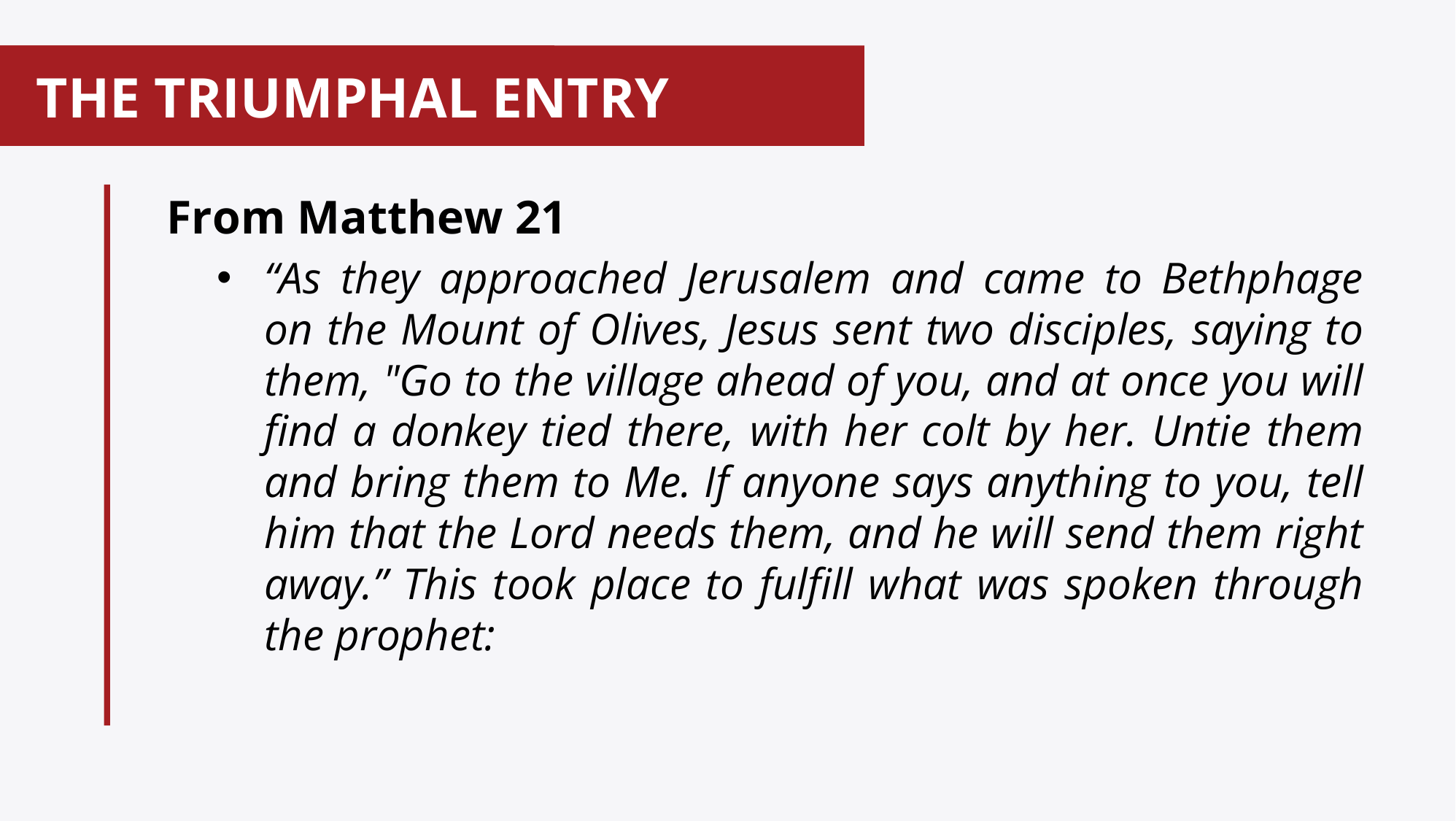

# THE TRIUMPHAL ENTRY
 From Matthew 21
“As they approached Jerusalem and came to Bethphage on the Mount of Olives, Jesus sent two disciples, saying to them, "Go to the village ahead of you, and at once you will find a donkey tied there, with her colt by her. Untie them and bring them to Me. If anyone says anything to you, tell him that the Lord needs them, and he will send them right away.” This took place to fulfill what was spoken through the prophet: